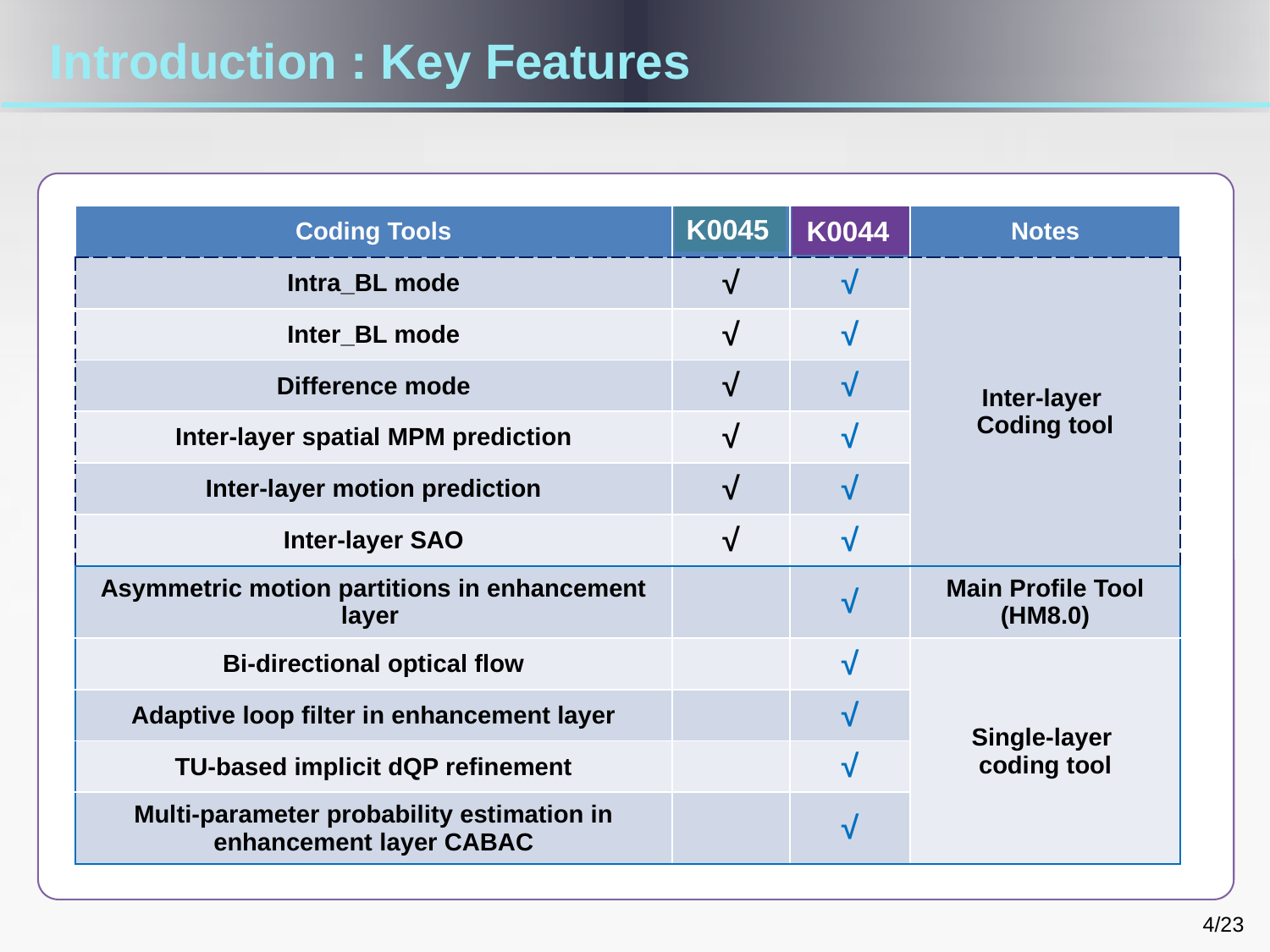

Introduction : Key Features

| Coding Tools |  |  | Notes |
| --- | --- | --- | --- |
| Intra\_BL mode | √ | √ | Inter-layer Coding tool |
| Inter\_BL mode | √ | √ |  |
| Difference mode | √ | √ |  |
| Inter-layer spatial MPM prediction | √ | √ |  |
| Inter-layer motion prediction | √ | √ |  |
| Inter-layer SAO | √ | √ |  |
| Asymmetric motion partitions in enhancement layer |  | √ | Main Profile Tool (HM8.0) |
| Bi-directional optical flow |  | √ | Single-layer coding tool |
| Adaptive loop filter in enhancement layer |  | √ |  |
| TU-based implicit dQP refinement |  | √ |  |
| Multi-parameter probability estimation in enhancement layer CABAC |  | √ |  |
K0044
K0045